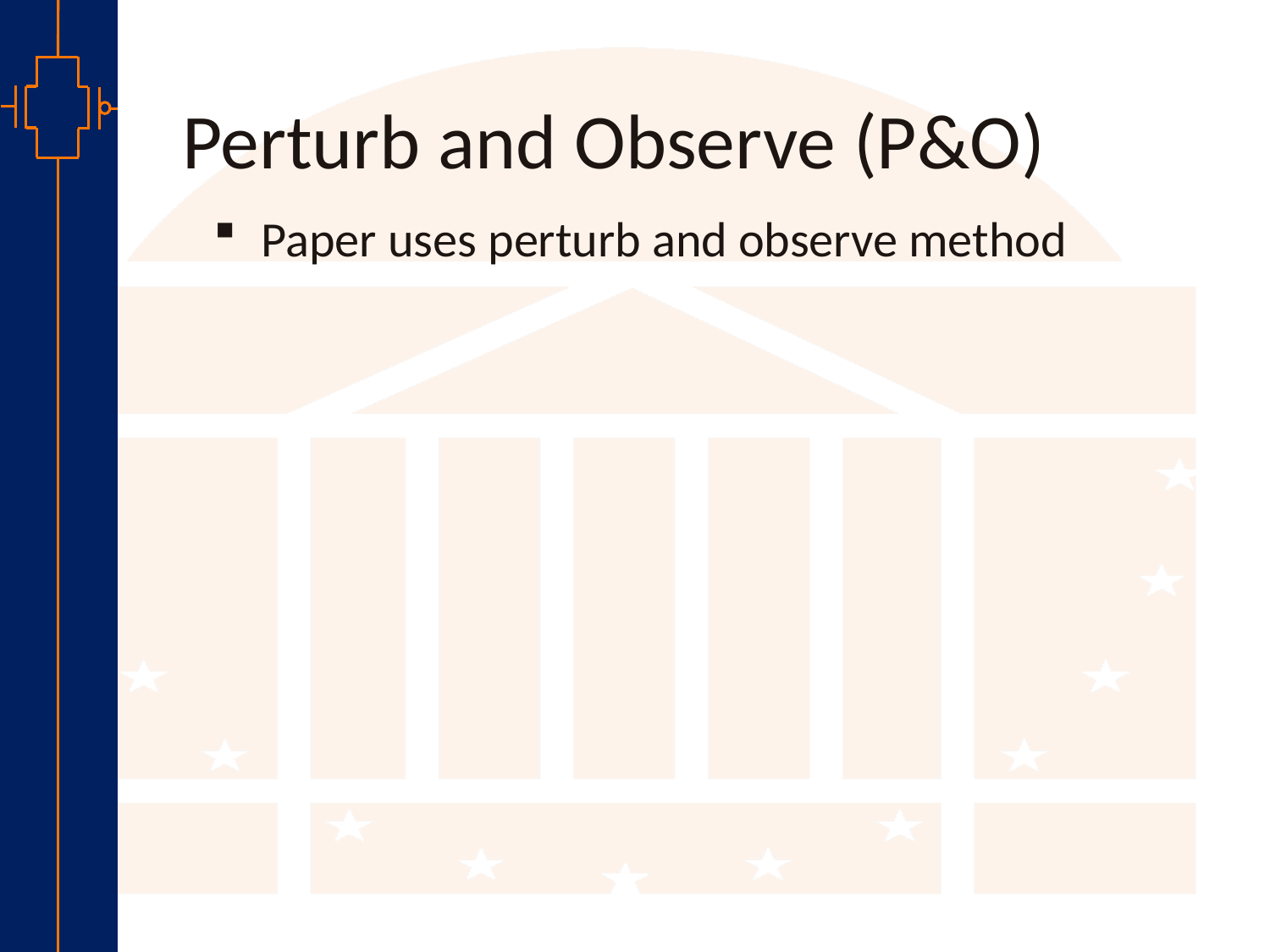

# Perturb and Observe (P&O)
Paper uses perturb and observe method